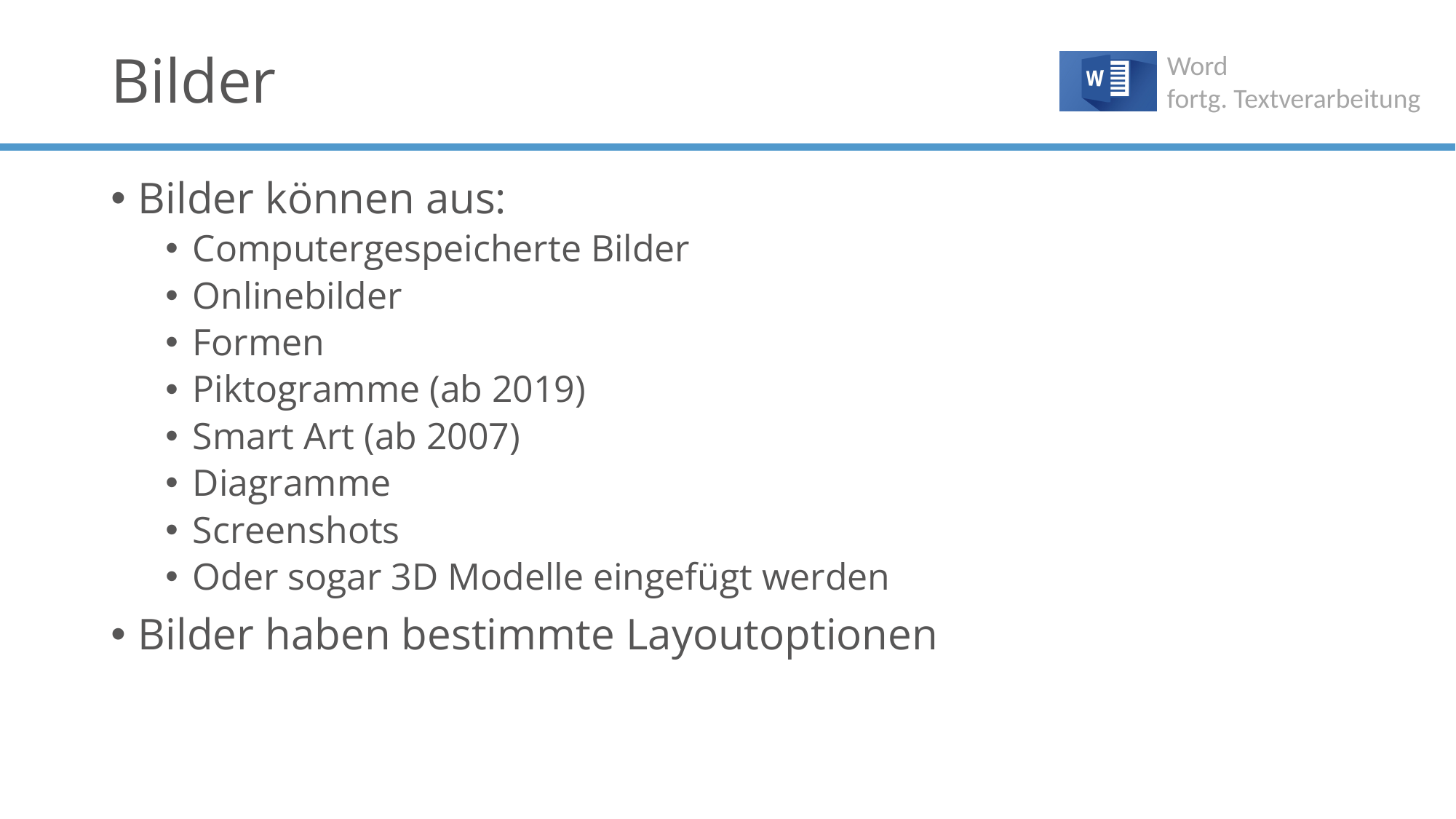

# Bilder
Bilder können aus:
Computergespeicherte Bilder
Onlinebilder
Formen
Piktogramme (ab 2019)
Smart Art (ab 2007)
Diagramme
Screenshots
Oder sogar 3D Modelle eingefügt werden
Bilder haben bestimmte Layoutoptionen